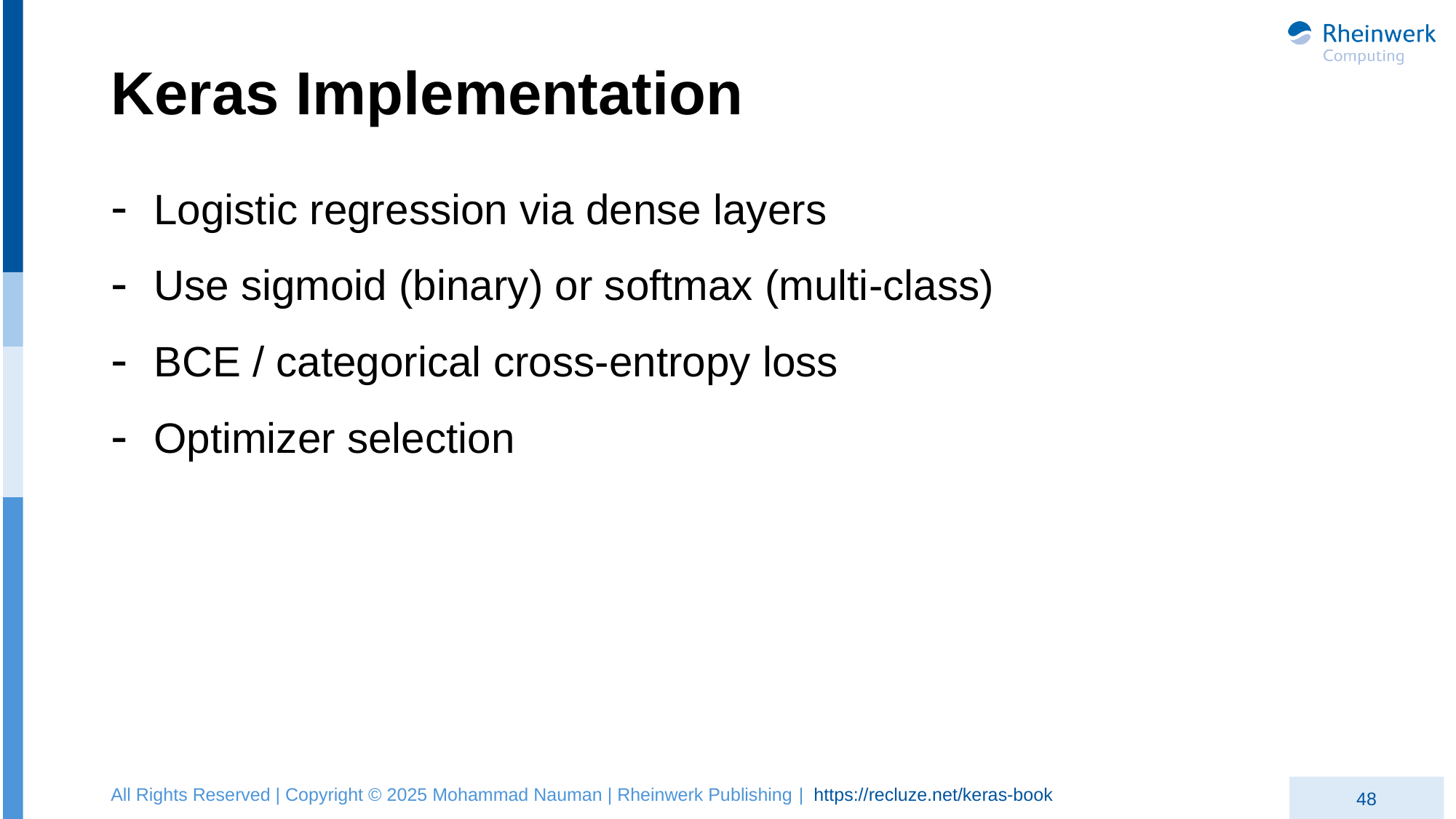

# Keras Implementation
Logistic regression via dense layers
Use sigmoid (binary) or softmax (multi-class)
BCE / categorical cross-entropy loss
Optimizer selection